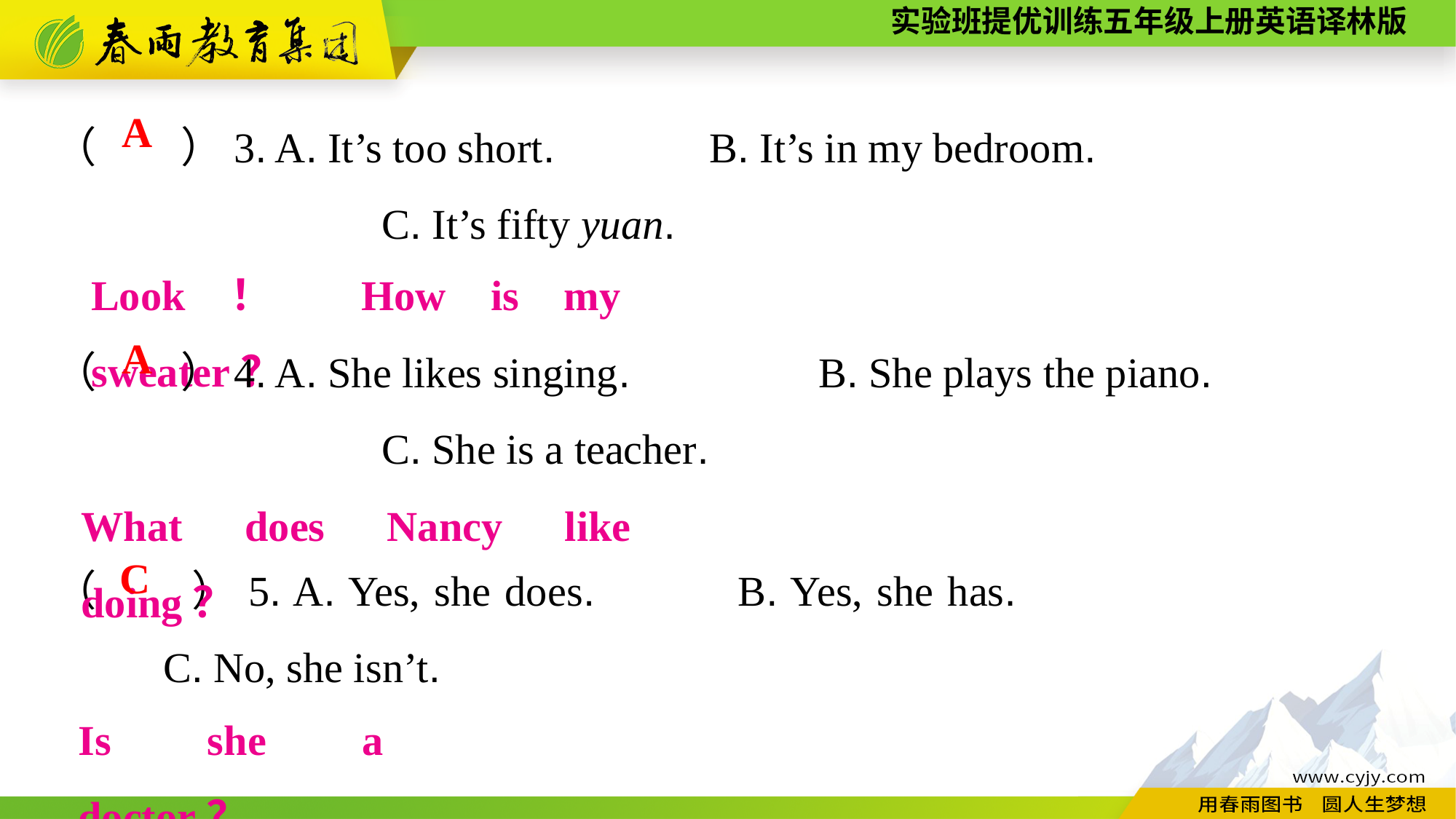

（　　）3. A. It’s too short.		B. It’s in my bedroom.
			C. It’s fifty yuan.
A
Look！ How is my sweater？
（　　）4. A. She likes singing.		B. She plays the piano.
			C. She is a teacher.

（　　）5. A. Yes, she does.		B. Yes, she has.					C. No, she isn’t.
A
What does Nancy like doing？
C
Is she a doctor？